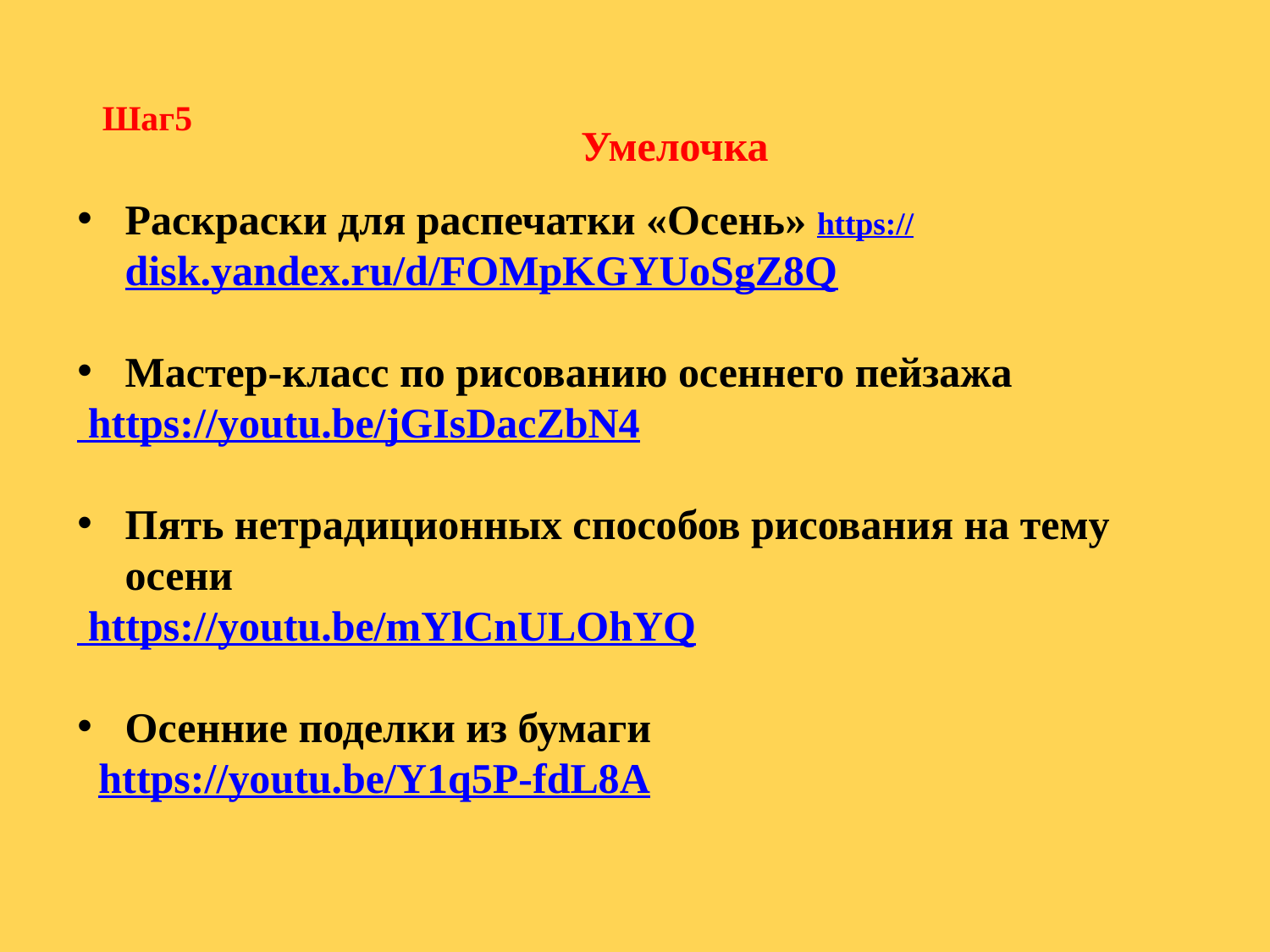

Шаг5
Умелочка
Раскраски для распечатки «Осень» https://disk.yandex.ru/d/FOMpKGYUoSgZ8Q

Мастер-класс по рисованию осеннего пейзажа
 https://youtu.be/jGIsDacZbN4

Пять нетрадиционных способов рисования на тему осени
 https://youtu.be/mYlCnULOhYQ

Осенние поделки из бумаги
  https://youtu.be/Y1q5P-fdL8A